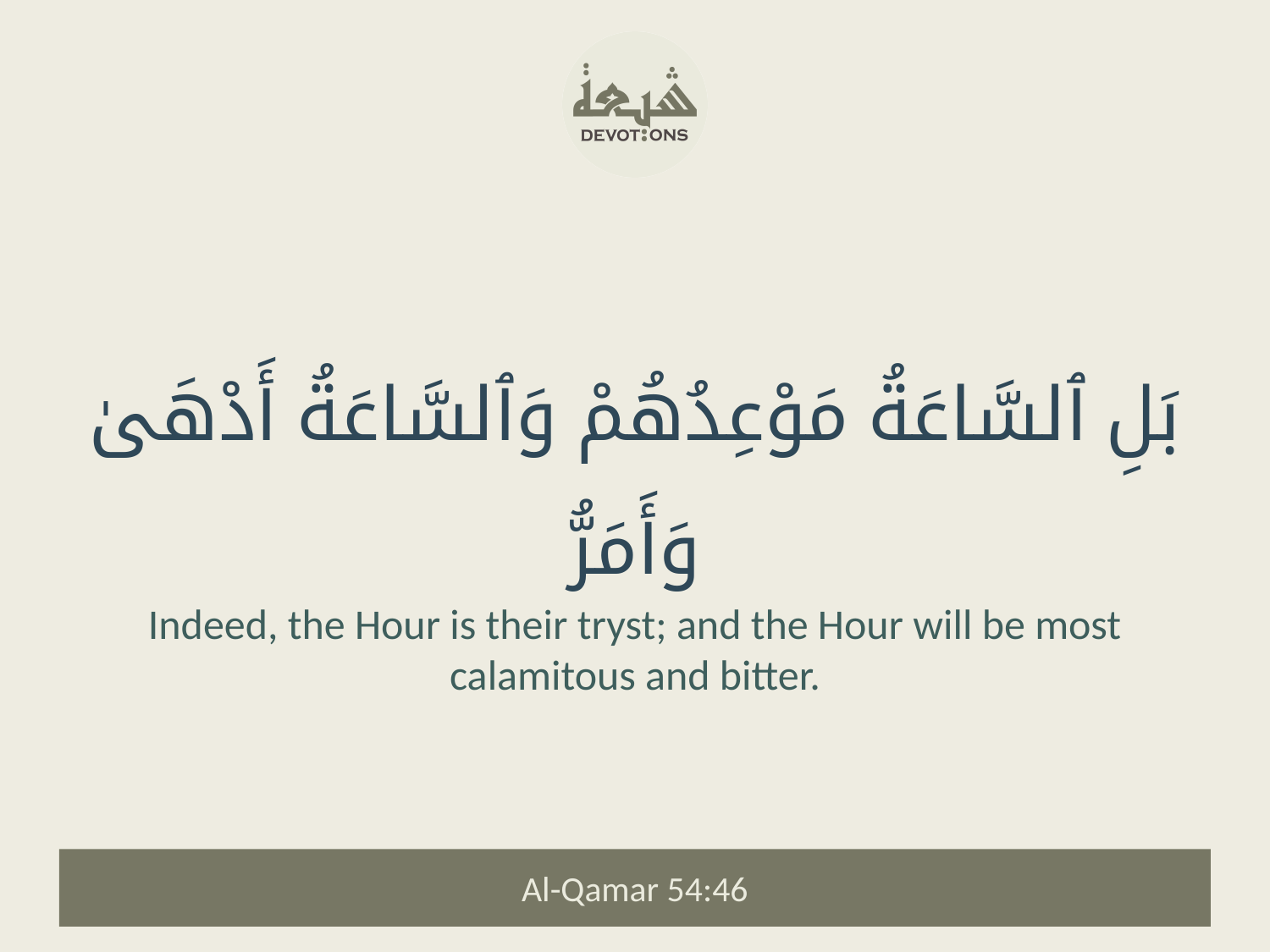

بَلِ ٱلسَّاعَةُ مَوْعِدُهُمْ وَٱلسَّاعَةُ أَدْهَىٰ وَأَمَرُّ
Indeed, the Hour is their tryst; and the Hour will be most calamitous and bitter.
Al-Qamar 54:46